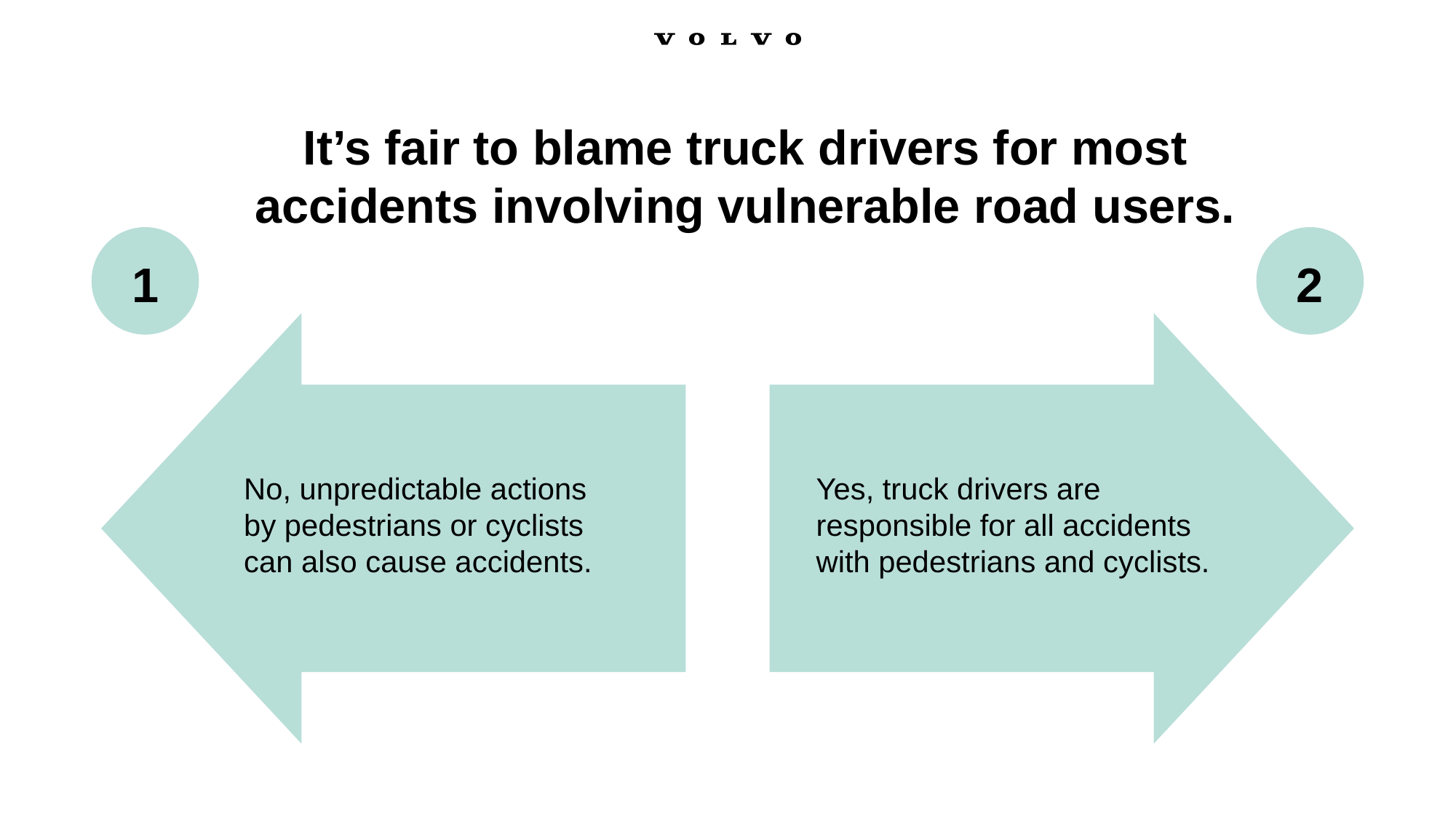

It’s fair to blame truck drivers for most accidents involving vulnerable road users.
1
2

No, unpredictable actions by pedestrians or cyclists can also cause accidents.
Yes, truck drivers are responsible for all accidents with pedestrians and cyclists.